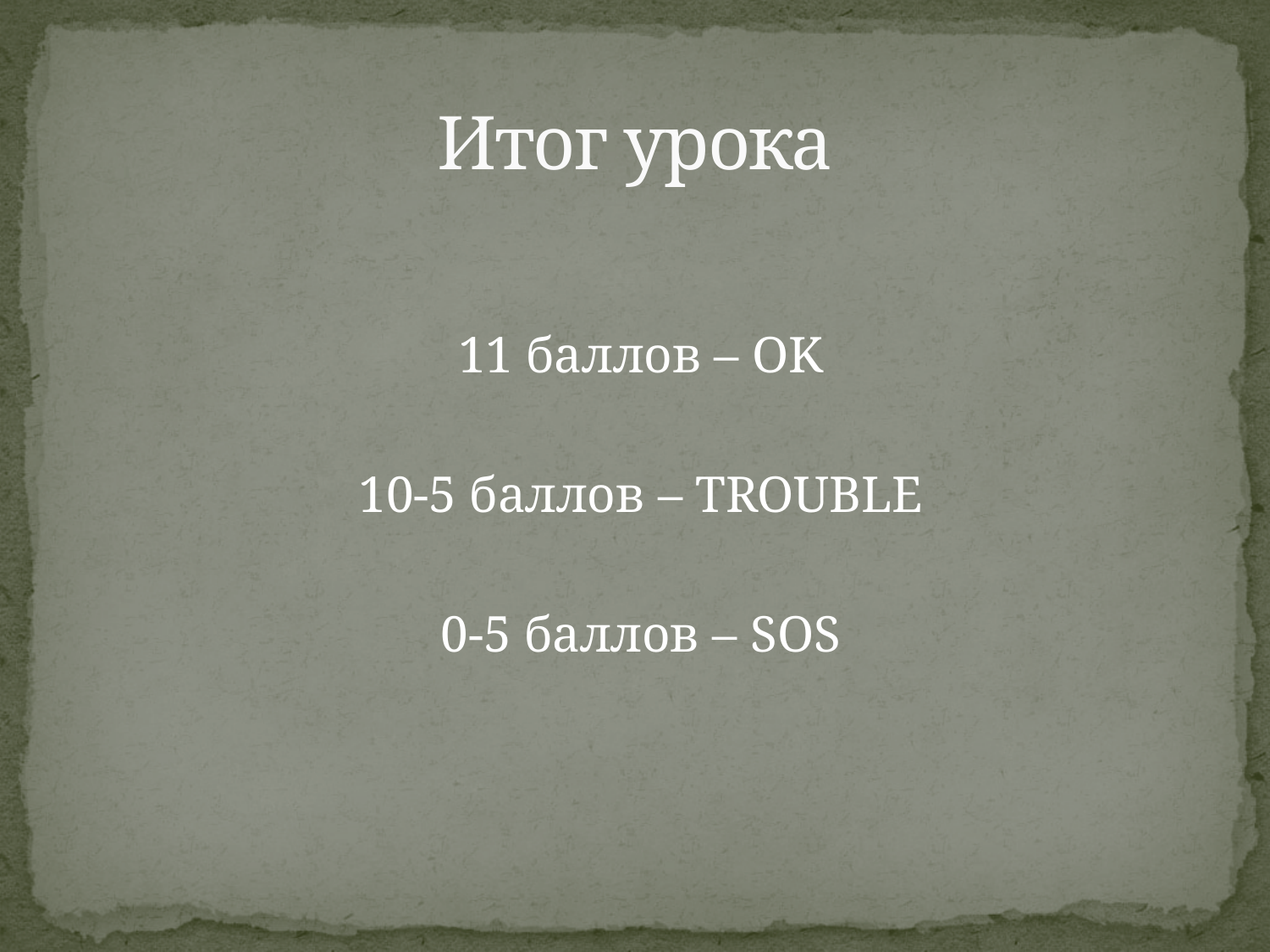

# Итог урока
11 баллов – OK

10-5 баллов – TROUBLE

0-5 баллов – SOS